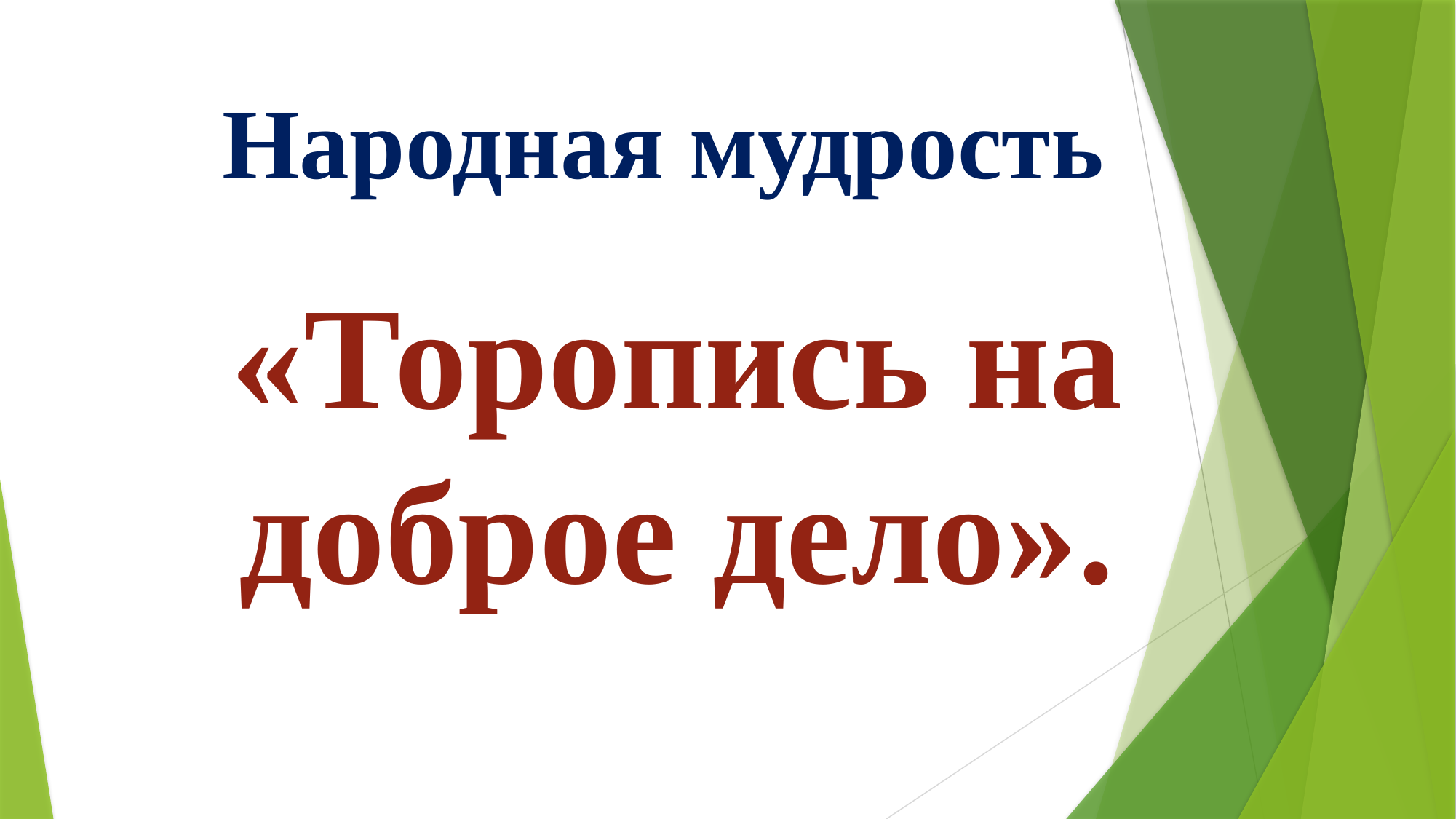

# Народная мудрость
«Торопись на доброе дело».